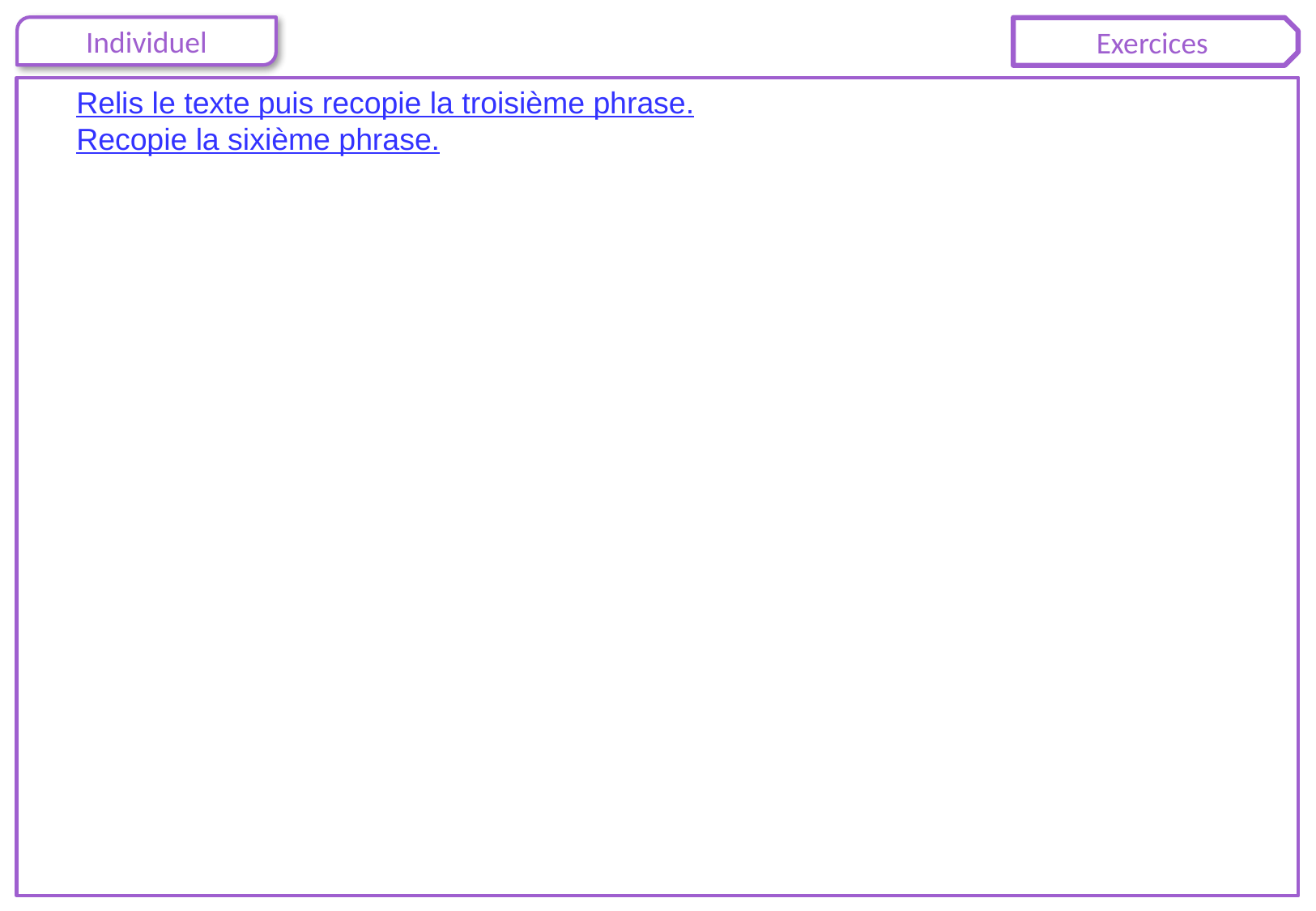

Relis le texte puis recopie la troisième phrase.
Recopie la sixième phrase.